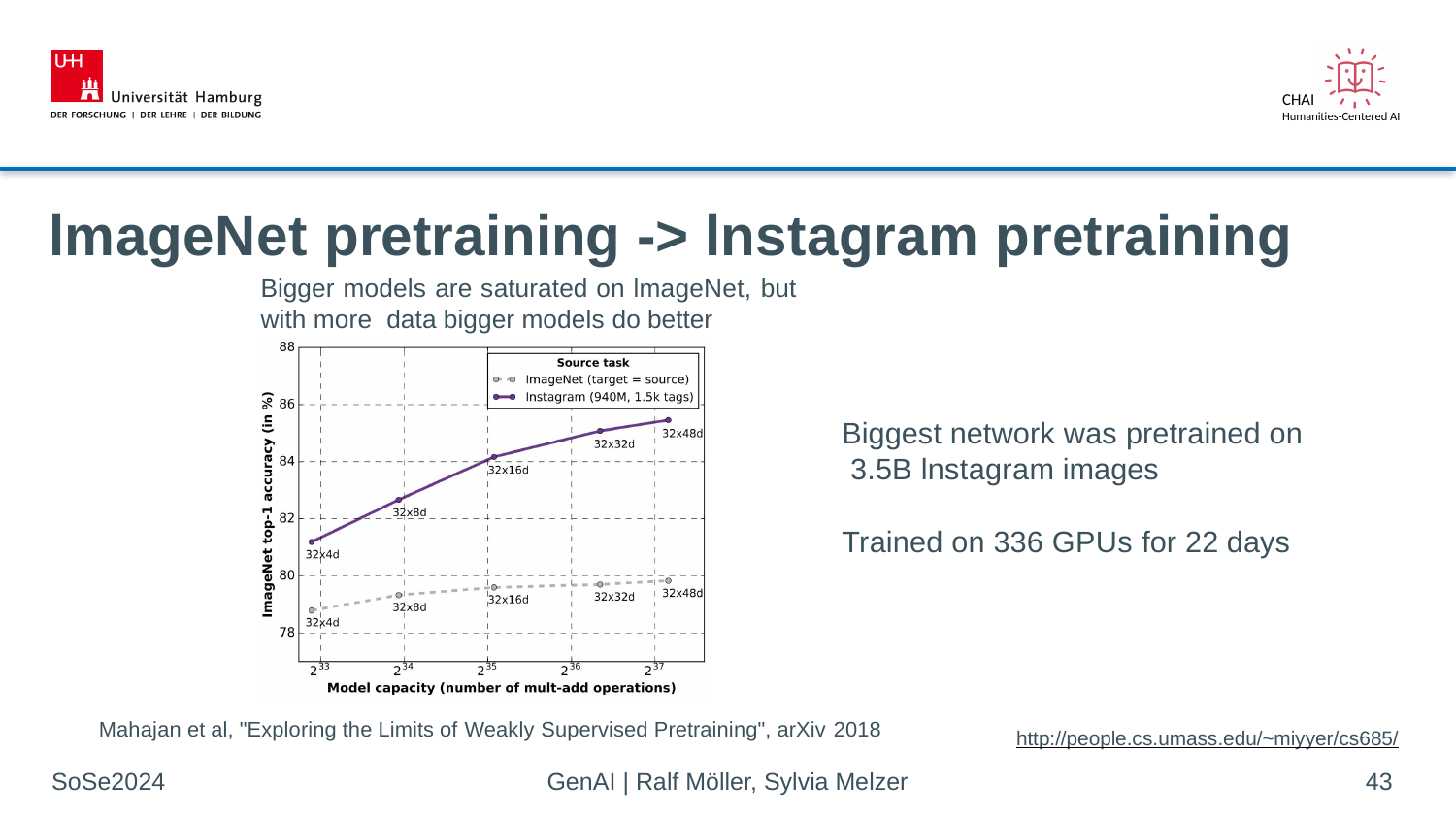

# lmageNet pretraining -> lnstagram pretraining
Bigger models are saturated on lmageNet, but with more  data bigger models do better

Biggest network was pretrained on  3.5B lnstagram images

Trained on 336 GPUs for 22 days
Mahajan et al, "Exploring the Limits of Weakly Supervised Pretraining", arXiv 2018
http://people.cs.umass.edu/~miyyer/cs685/
SoSe2024
GenAI | Ralf Möller, Sylvia Melzer
43